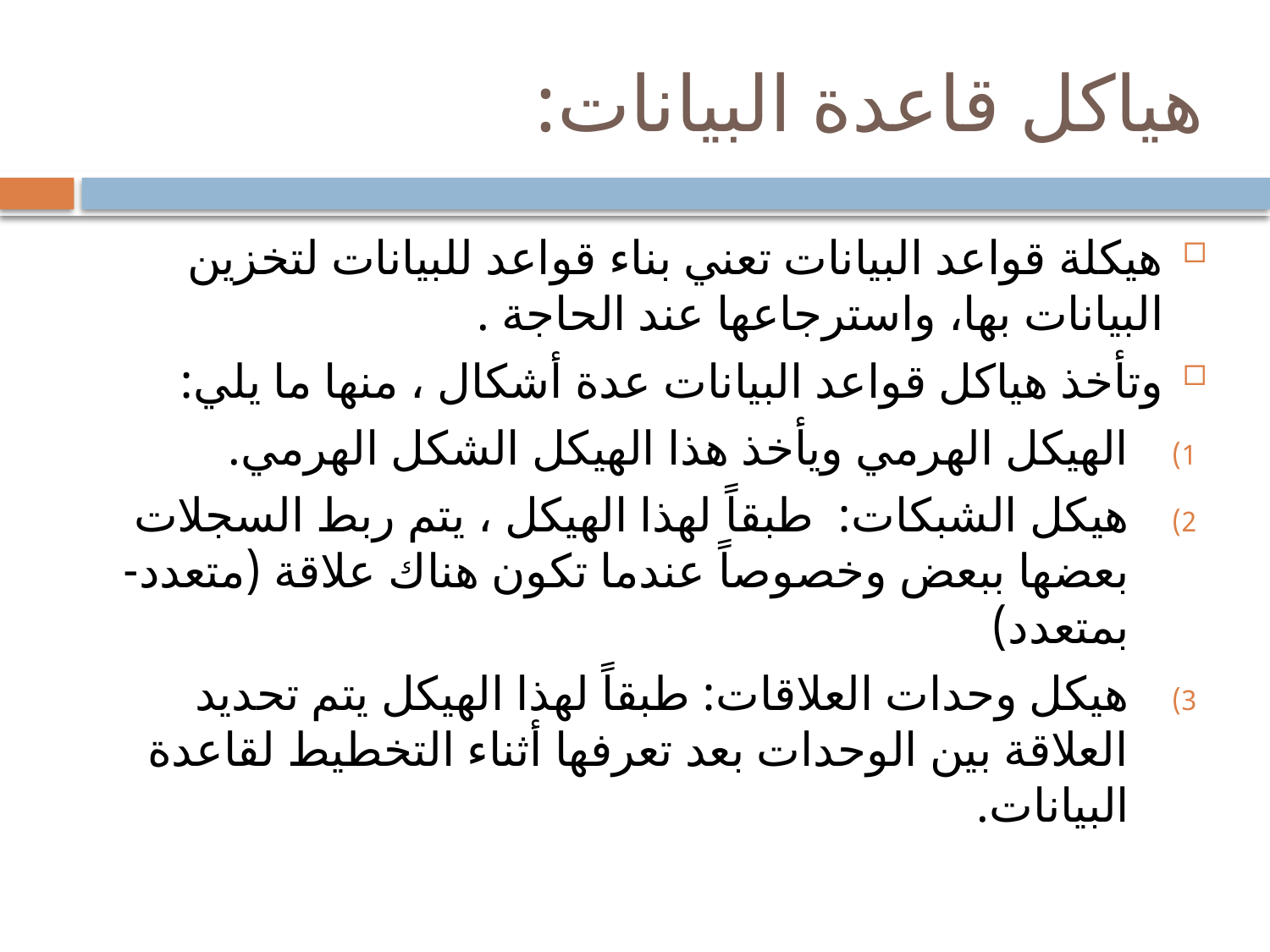

# هياكل قاعدة البيانات:
هيكلة قواعد البيانات تعني بناء قواعد للبيانات لتخزين البيانات بها، واسترجاعها عند الحاجة .
وتأخذ هياكل قواعد البيانات عدة أشكال ، منها ما يلي:
الهيكل الهرمي ويأخذ هذا الهيكل الشكل الهرمي.
هيكل الشبكات:  طبقاً لهذا الهيكل ، يتم ربط السجلات بعضها ببعض وخصوصاً عندما تكون هناك علاقة (متعدد- بمتعدد)
هيكل وحدات العلاقات: طبقاً لهذا الهيكل يتم تحديد العلاقة بين الوحدات بعد تعرفها أثناء التخطيط لقاعدة البيانات.